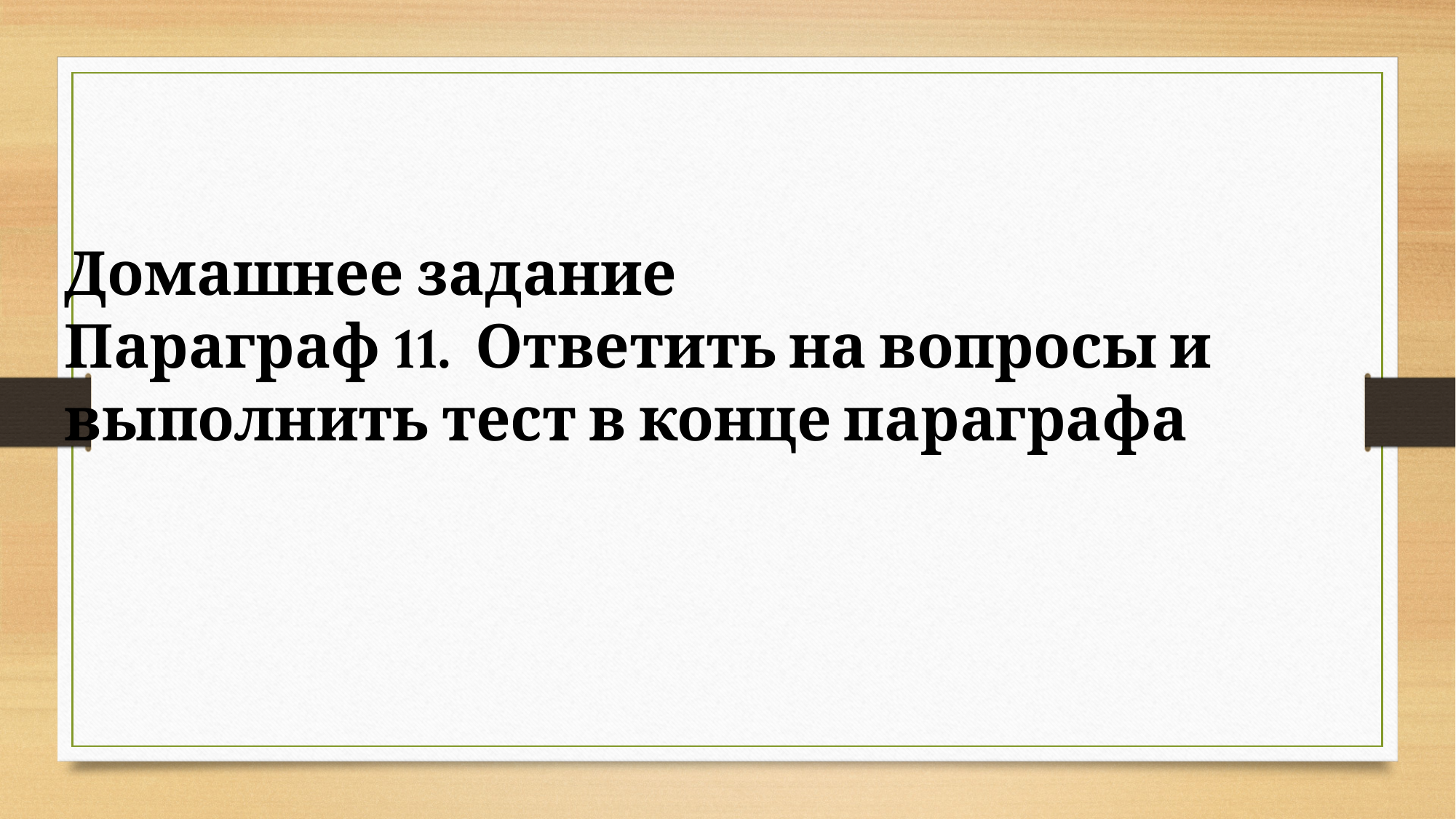

Домашнее задание
Параграф 11.  Ответить на вопросы и
выполнить тест в конце параграфа